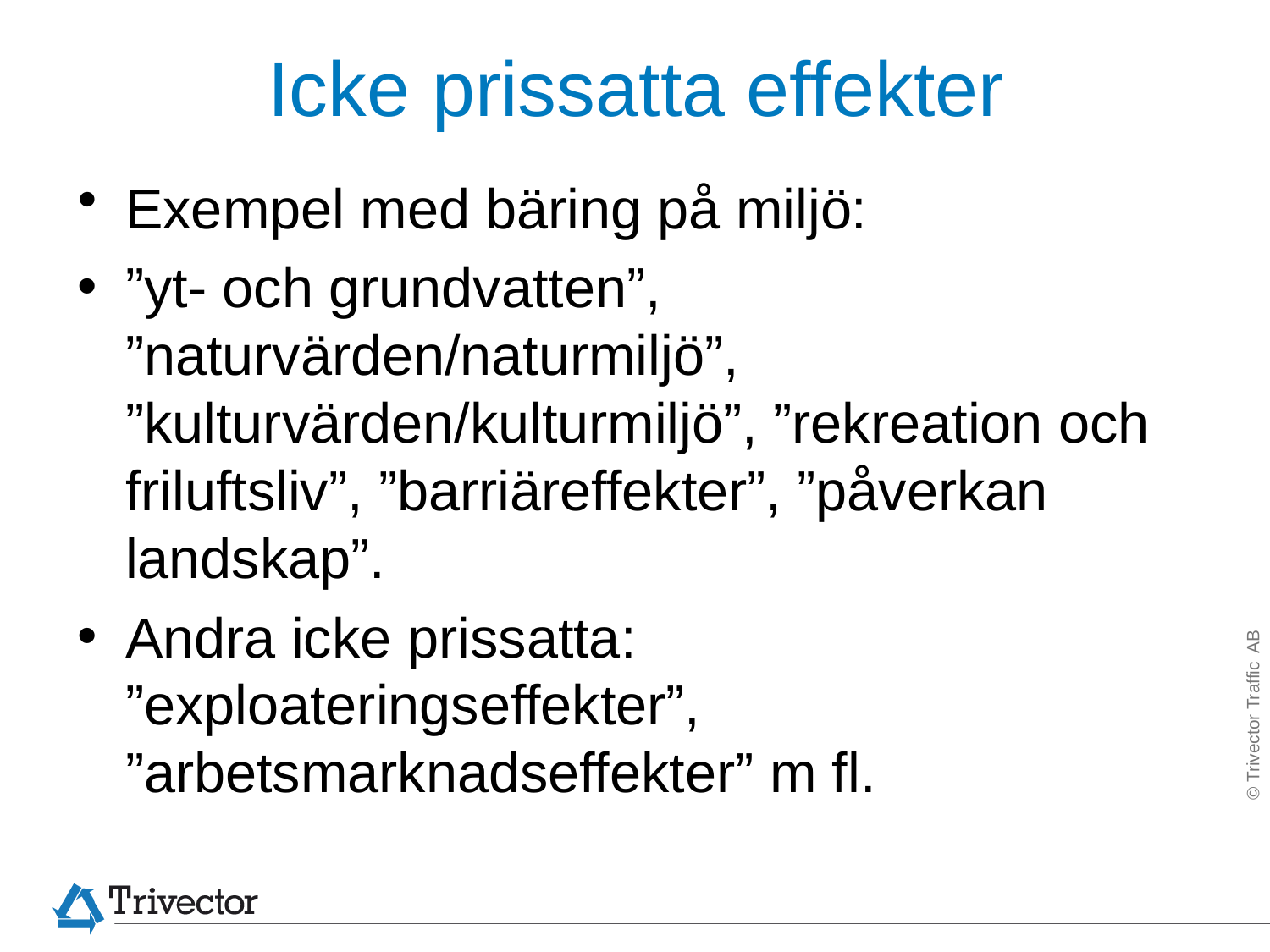

# Icke prissatta effekter
Exempel med bäring på miljö:
”yt- och grundvatten”, ”naturvärden/naturmiljö”, ”kulturvärden/kulturmiljö”, ”rekreation och friluftsliv”, ”barriäreffekter”, ”påverkan landskap”.
Andra icke prissatta: ”exploateringseffekter”, ”arbetsmarknadseffekter” m fl.